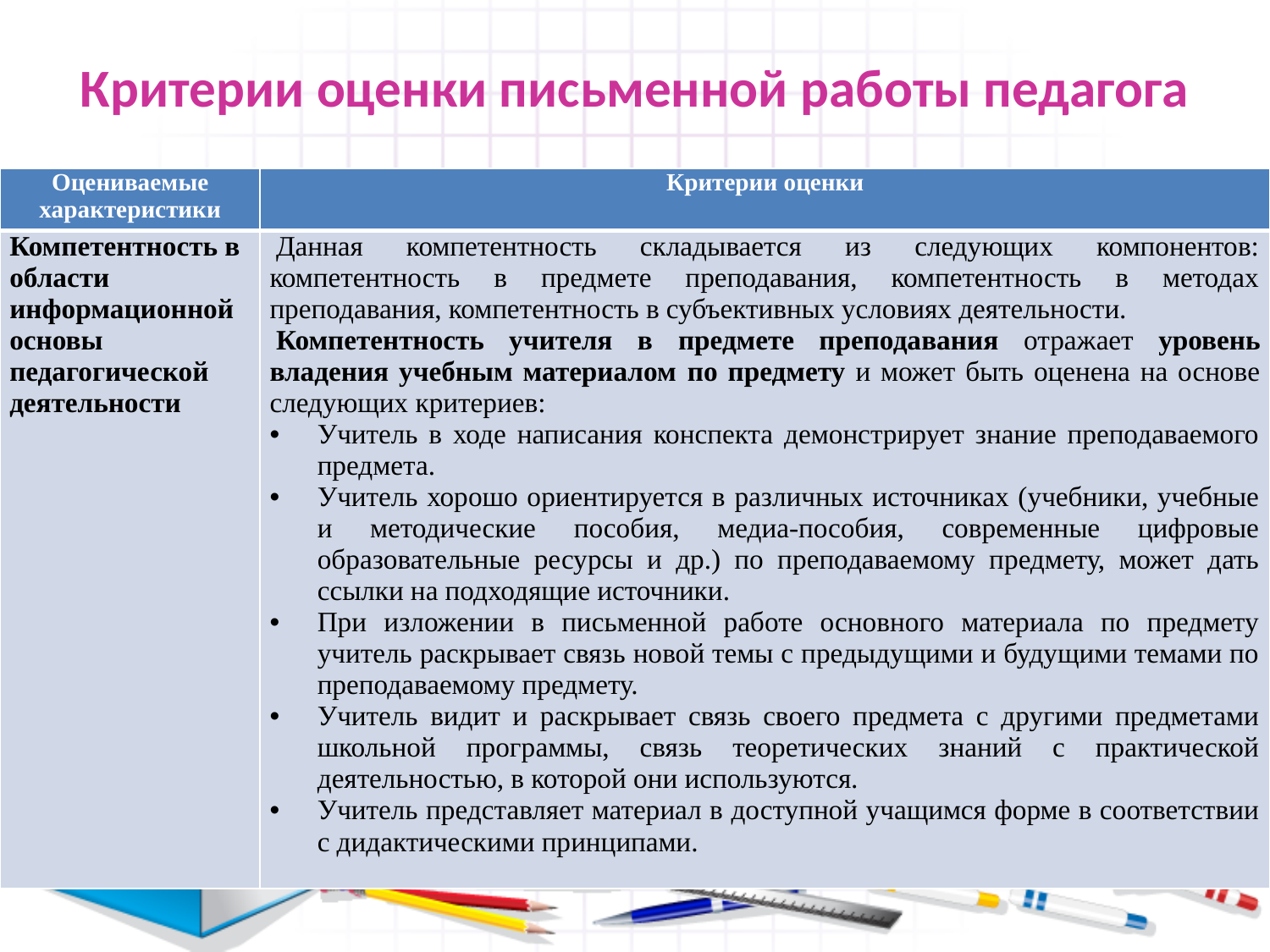

# Критерии оценки письменной работы педагога
| Оцениваемые характеристики | Критерии оценки |
| --- | --- |
| Компетентность в области информационной основы педагогической деятельности | Данная компетентность складывается из следующих компонентов: компетентность в предмете преподавания, компетентность в методах преподавания, компетентность в субъективных условиях деятельности. Компетентность учителя в предмете преподавания отражает уровень владения учебным материалом по предмету и может быть оценена на основе следующих критериев: Учитель в ходе написания конспекта демонстрирует знание преподаваемого предмета. Учитель хорошо ориентируется в различных источниках (учебники, учебные и методические пособия, медиа-пособия, современные цифровые образовательные ресурсы и др.) по преподаваемому предмету, может дать ссылки на подходящие источники. При изложении в письменной работе основного материала по предмету учитель раскрывает связь новой темы с предыдущими и будущими темами по преподаваемому предмету. Учитель видит и раскрывает связь своего предмета с другими предметами школьной программы, связь теоретических знаний с практической деятельностью, в которой они используются. Учитель представляет материал в доступной учащимся форме в соответствии с дидактическими принципами. |